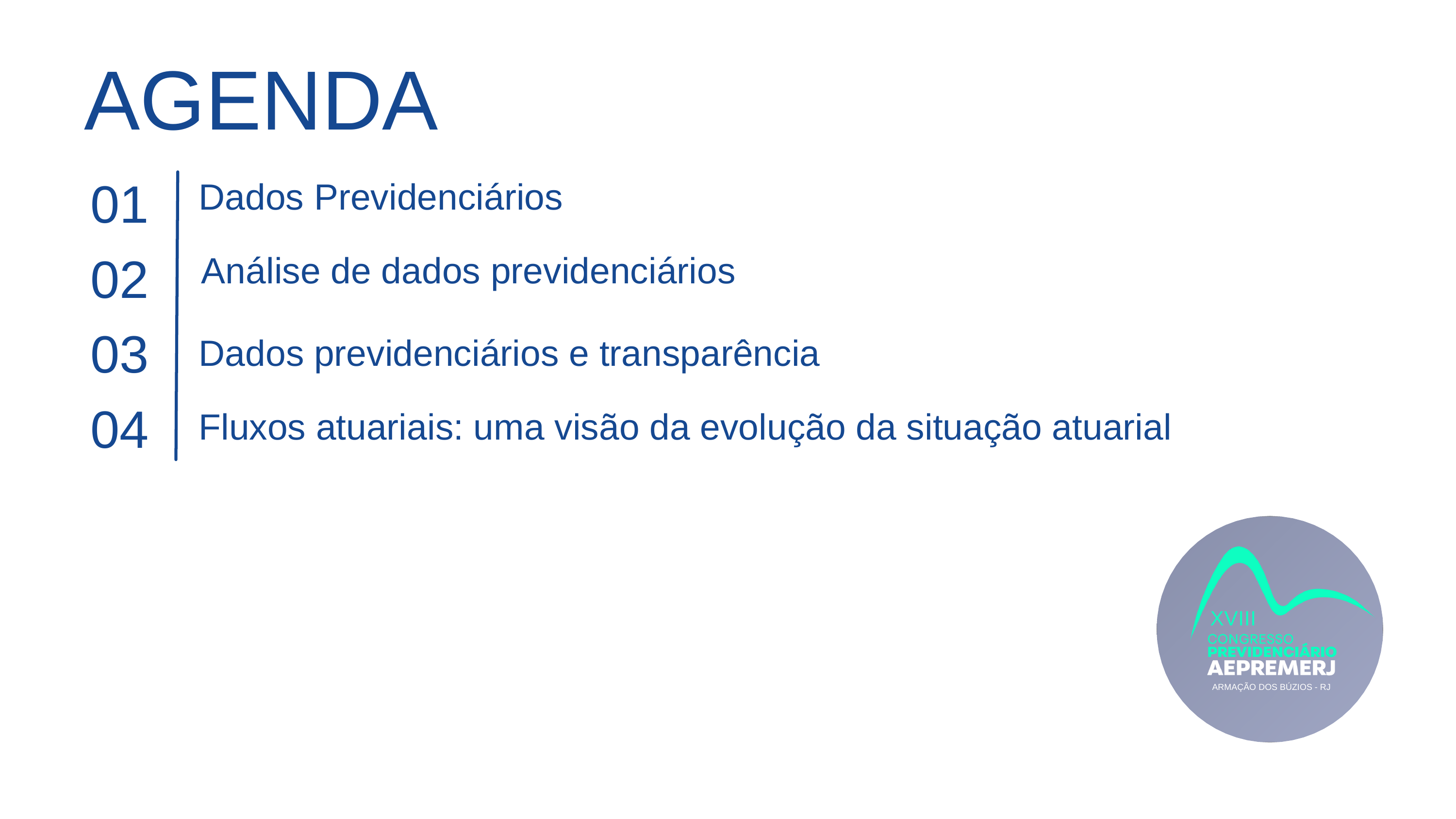

AGENDA

01
Dados Previdenciários
02
Análise de dados previdenciários
03
Dados previdenciários e transparência
04
Fluxos atuariais: uma visão da evolução da situação atuarial

XVIII

ARMAÇÃO DOS BÚZIOS - RJ